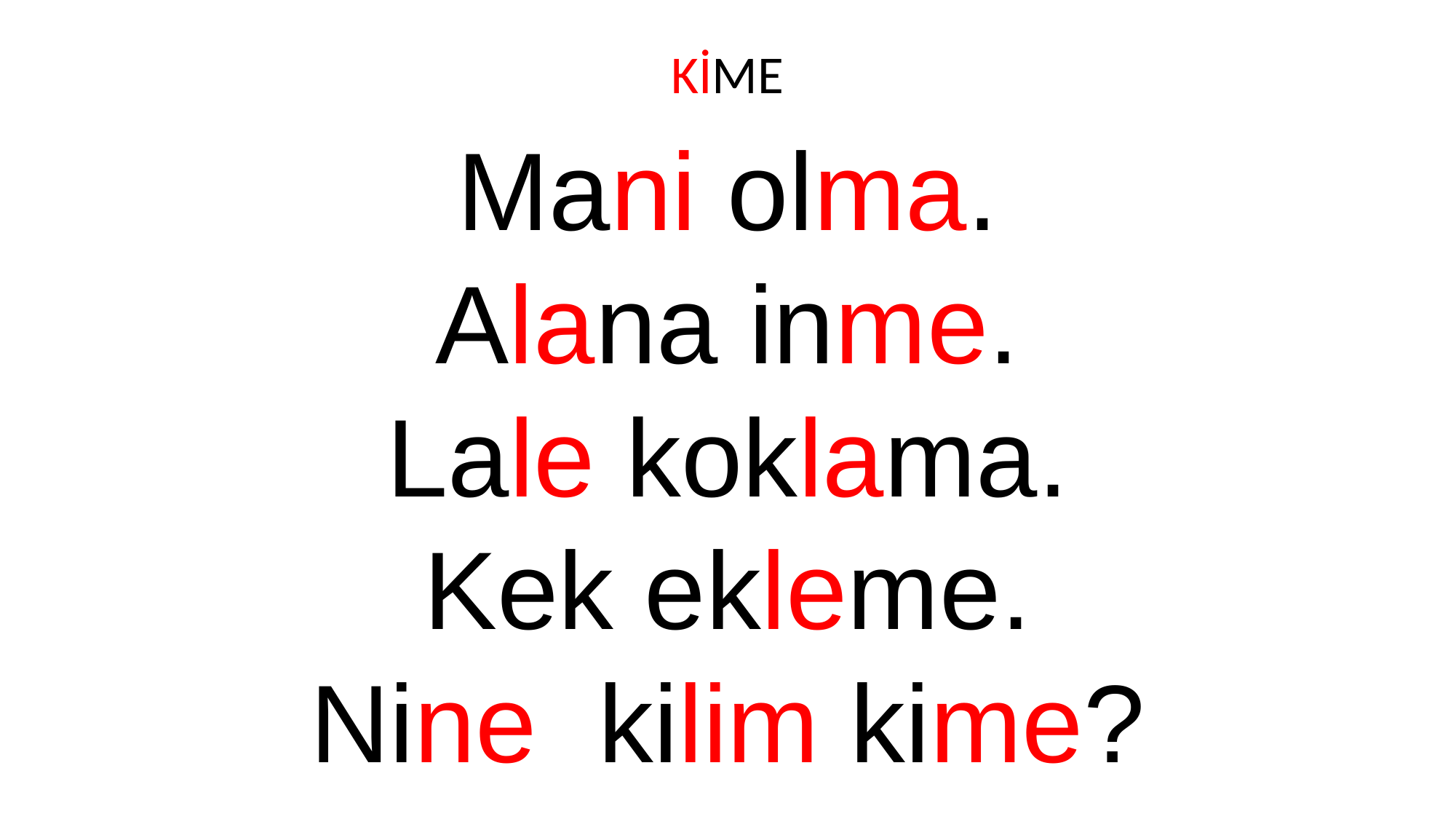

# KİME
Mani olma.
Alana inme.
Lale koklama.
Kek ekleme.
Nine  kilim kime?